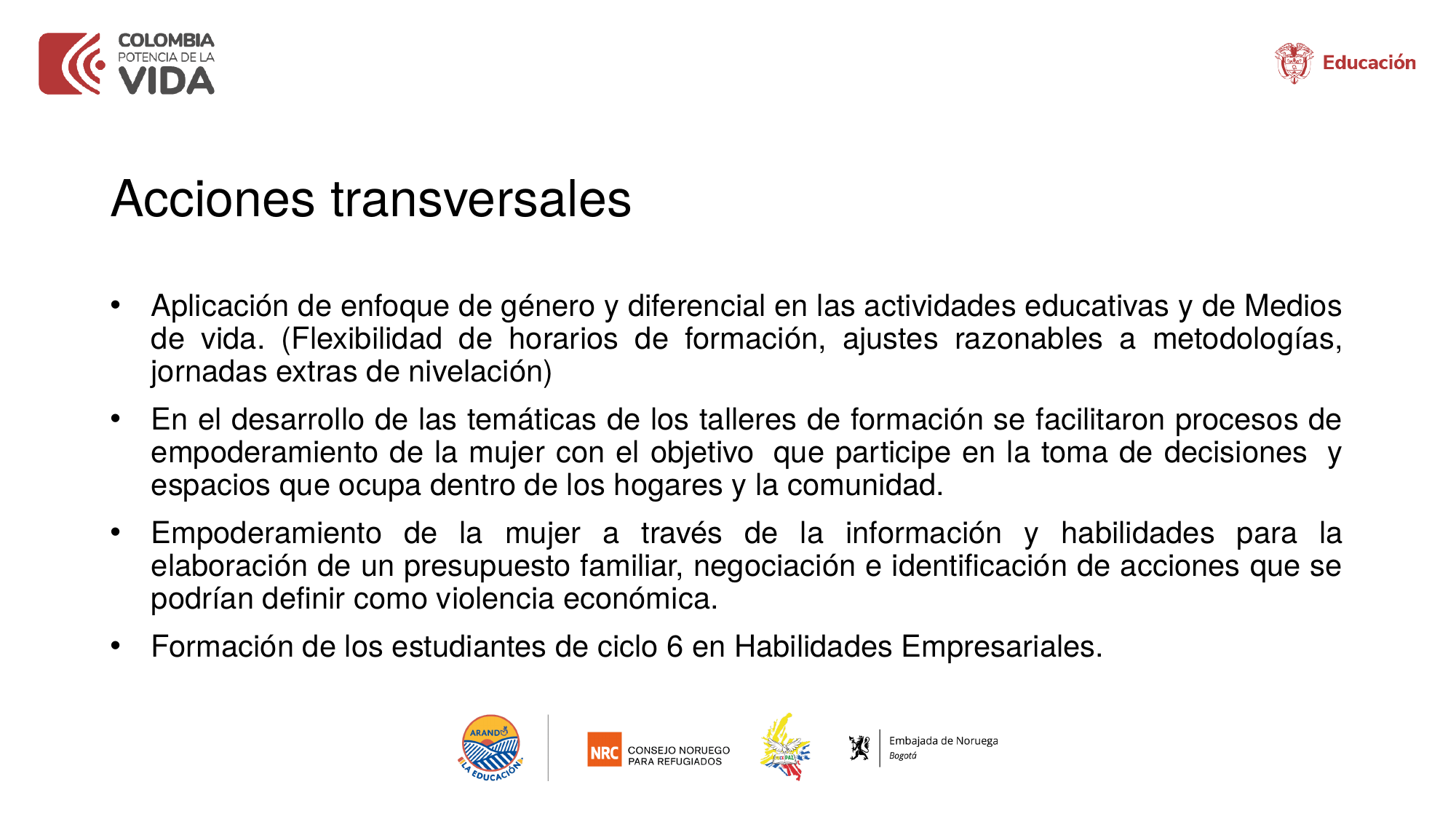

# Acciones transversales
Aplicación de enfoque de género y diferencial en las actividades educativas y de Medios de vida. (Flexibilidad de horarios de formación, ajustes razonables a metodologías, jornadas extras de nivelación)
En el desarrollo de las temáticas de los talleres de formación se facilitaron procesos de empoderamiento de la mujer con el objetivo  que participe en la toma de decisiones  y espacios que ocupa dentro de los hogares y la comunidad.
Empoderamiento de la mujer a través de la información y habilidades para la elaboración de un presupuesto familiar, negociación e identificación de acciones que se podrían definir como violencia económica.
Formación de los estudiantes de ciclo 6 en Habilidades Empresariales.